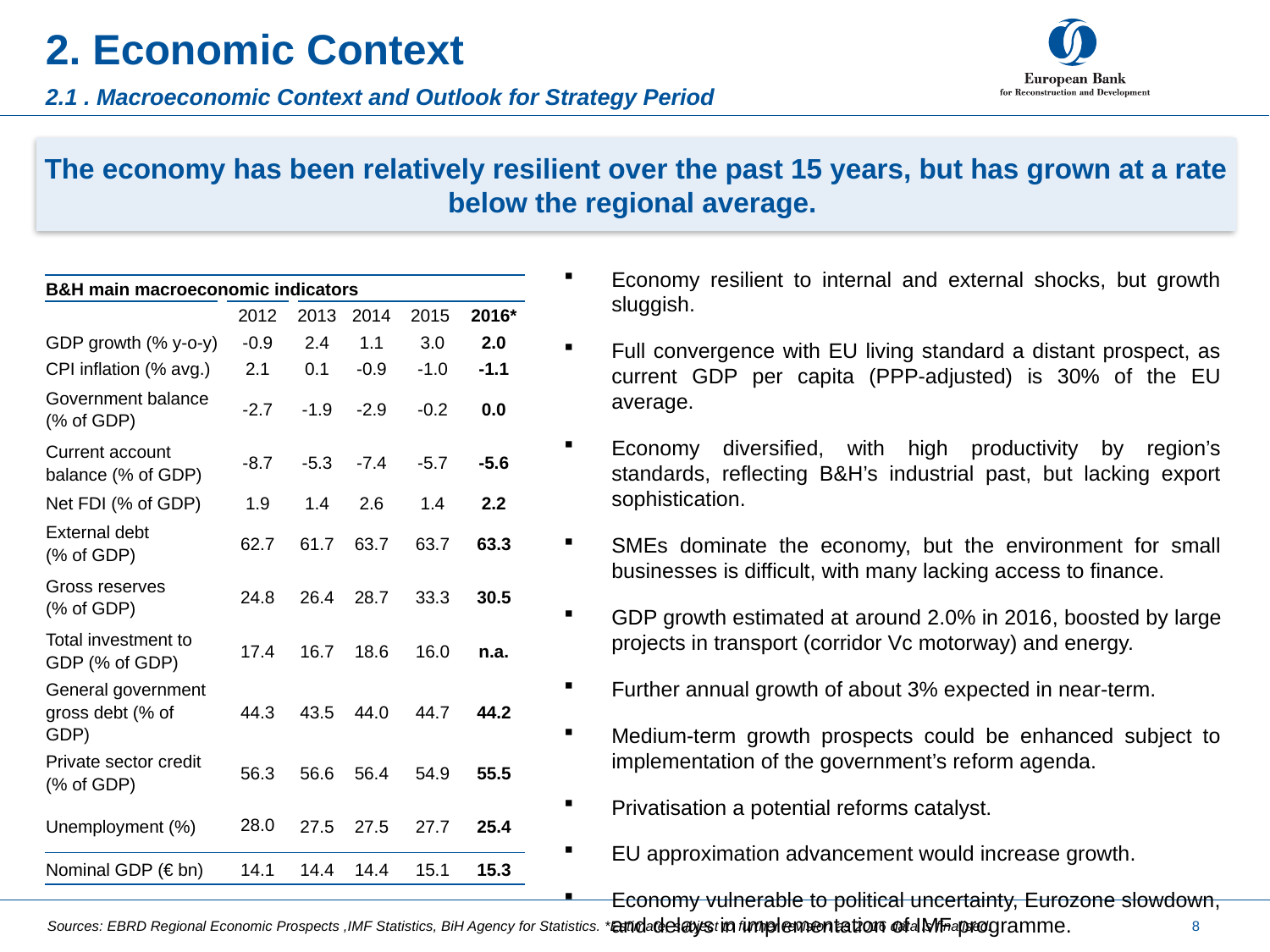

# 2. Economic Context
2.1 . Macroeconomic Context and Outlook for Strategy Period
The economy has been relatively resilient over the past 15 years, but has grown at a rate below the regional average.
Economy resilient to internal and external shocks, but growth sluggish.
Full convergence with EU living standard a distant prospect, as current GDP per capita (PPP-adjusted) is 30% of the EU average.
Economy diversified, with high productivity by region’s standards, reflecting B&H’s industrial past, but lacking export sophistication.
SMEs dominate the economy, but the environment for small businesses is difficult, with many lacking access to finance.
GDP growth estimated at around 2.0% in 2016, boosted by large projects in transport (corridor Vc motorway) and energy.
Further annual growth of about 3% expected in near-term.
Medium-term growth prospects could be enhanced subject to implementation of the government’s reform agenda.
Privatisation a potential reforms catalyst.
EU approximation advancement would increase growth.
Economy vulnerable to political uncertainty, Eurozone slowdown, and delays in implementation of IMF programme.

| B&H main macroeconomic indicators |  |  |  |  |  |
| --- | --- | --- | --- | --- | --- |
|  | 2012 | 2013 | 2014 | 2015 | 2016\* |
| GDP growth (% y-o-y) | -0.9 | 2.4 | 1.1 | 3.0 | 2.0 |
| CPI inflation (% avg.) | 2.1 | 0.1 | -0.9 | -1.0 | -1.1 |
| Government balance (% of GDP) | -2.7 | -1.9 | -2.9 | -0.2 | 0.0 |
| Current account balance (% of GDP) | -8.7 | -5.3 | -7.4 | -5.7 | -5.6 |
| Net FDI (% of GDP) | 1.9 | 1.4 | 2.6 | 1.4 | 2.2 |
| External debt (% of GDP) | 62.7 | 61.7 | 63.7 | 63.7 | 63.3 |
| Gross reserves (% of GDP) | 24.8 | 26.4 | 28.7 | 33.3 | 30.5 |
| Total investment to GDP (% of GDP) | 17.4 | 16.7 | 18.6 | 16.0 | n.a. |
| General government gross debt (% of GDP) | 44.3 | 43.5 | 44.0 | 44.7 | 44.2 |
| Private sector credit (% of GDP) | 56.3 | 56.6 | 56.4 | 54.9 | 55.5 |
| Unemployment (%) | 28.0 | 27.5 | 27.5 | 27.7 | 25.4 |
| Nominal GDP (€ bn) | 14.1 | 14.4 | 14.4 | 15.1 | 15.3 |
8
Sources: EBRD Regional Economic Prospects ,IMF Statistics, BiH Agency for Statistics. *Estimate, subject to further revision as 2016 data is finalised.